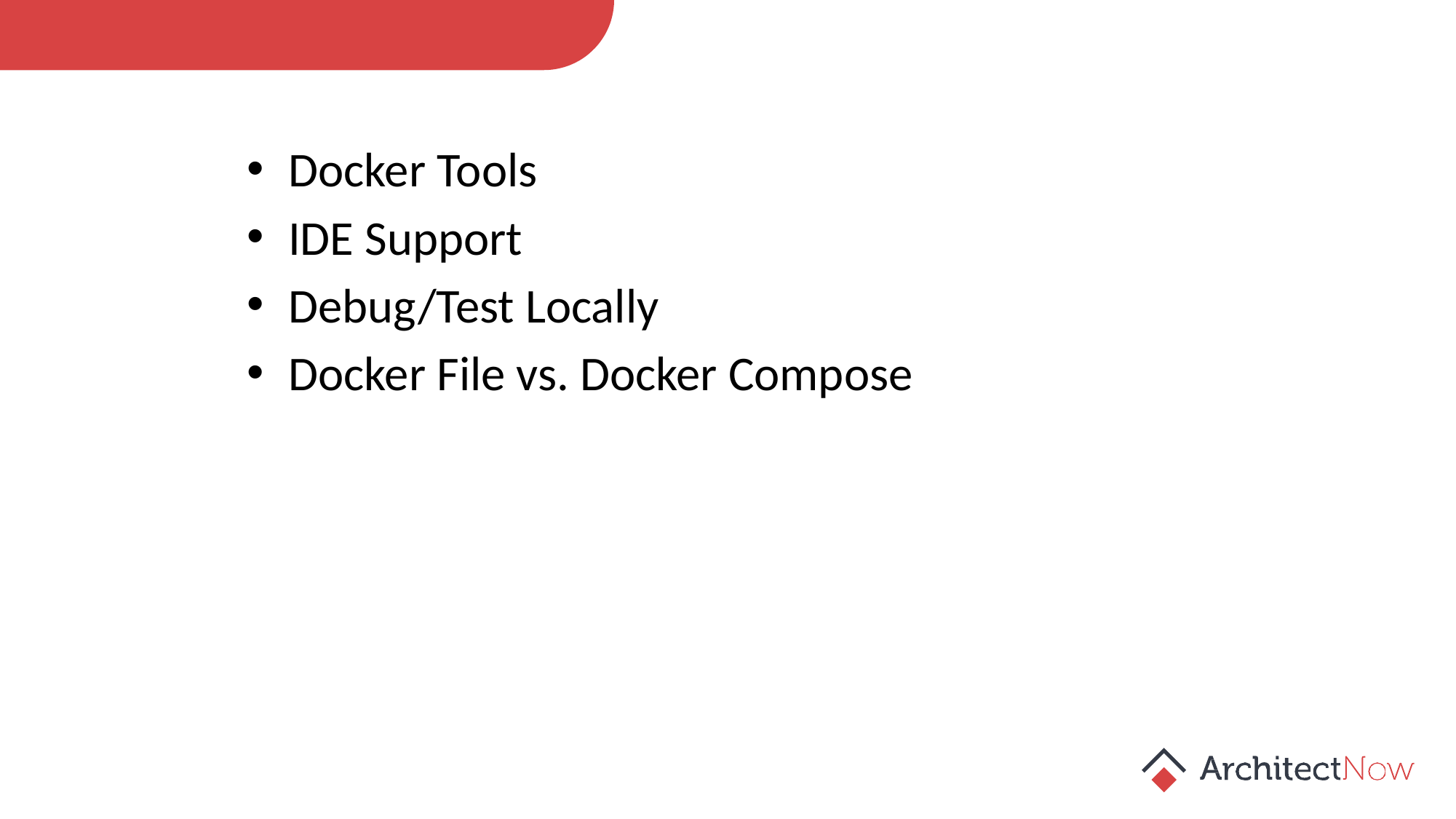

Docker Tools
IDE Support
Debug/Test Locally
Docker File vs. Docker Compose